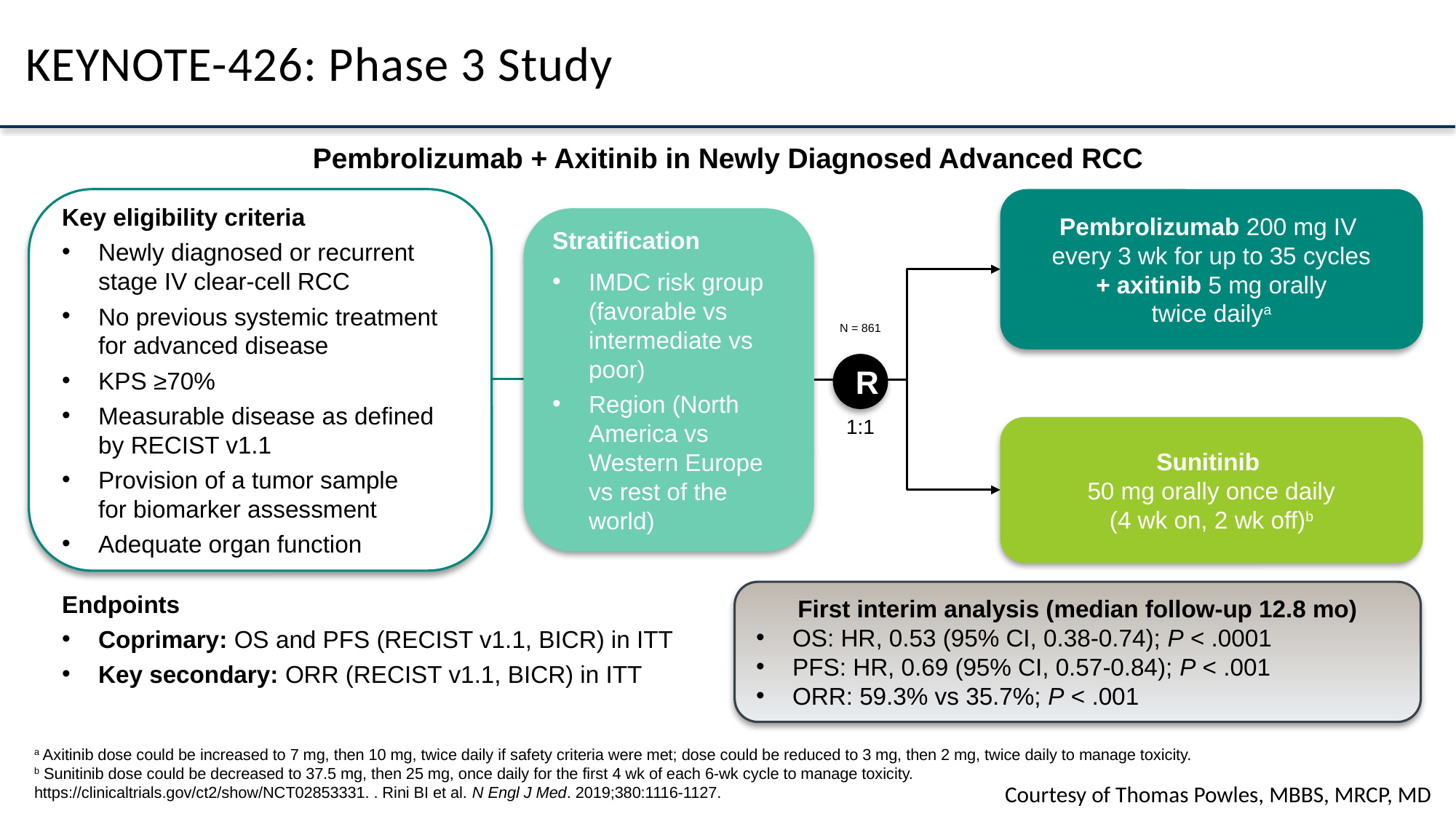

# KEYNOTE-426: Phase 3 Study
Pembrolizumab + Axitinib in Newly Diagnosed Advanced RCC
Key eligibility criteria
Newly diagnosed or recurrent stage IV clear-cell RCC
No previous systemic treatment for advanced disease
KPS ≥70%
Measurable disease as defined by RECIST v1.1
Provision of a tumor sample
for biomarker assessment
Adequate organ function
Pembrolizumab 200 mg IV
every 3 wk for up to 35 cycles
 + axitinib 5 mg orally
twice dailya
Stratification
IMDC risk group (favorable vs intermediate vs poor)
Region (North America vs Western Europe vs rest of the world)
N = 861
R
Sunitinib
50 mg orally once daily
(4 wk on, 2 wk off)b
1:1
First interim analysis (median follow-up 12.8 mo)
OS: HR, 0.53 (95% CI, 0.38-0.74); P < .0001
PFS: HR, 0.69 (95% CI, 0.57-0.84); P < .001
ORR: 59.3% vs 35.7%; P < .001
Endpoints
Coprimary: OS and PFS (RECIST v1.1, BICR) in ITT
Key secondary: ORR (RECIST v1.1, BICR) in ITT
a Axitinib dose could be increased to 7 mg, then 10 mg, twice daily if safety criteria were met; dose could be reduced to 3 mg, then 2 mg, twice daily to manage toxicity.
b Sunitinib dose could be decreased to 37.5 mg, then 25 mg, once daily for the first 4 wk of each 6-wk cycle to manage toxicity.
https://clinicaltrials.gov/ct2/show/NCT02853331. . Rini BI et al. N Engl J Med. 2019;380:1116-1127.
Courtesy of Thomas Powles, MBBS, MRCP, MD